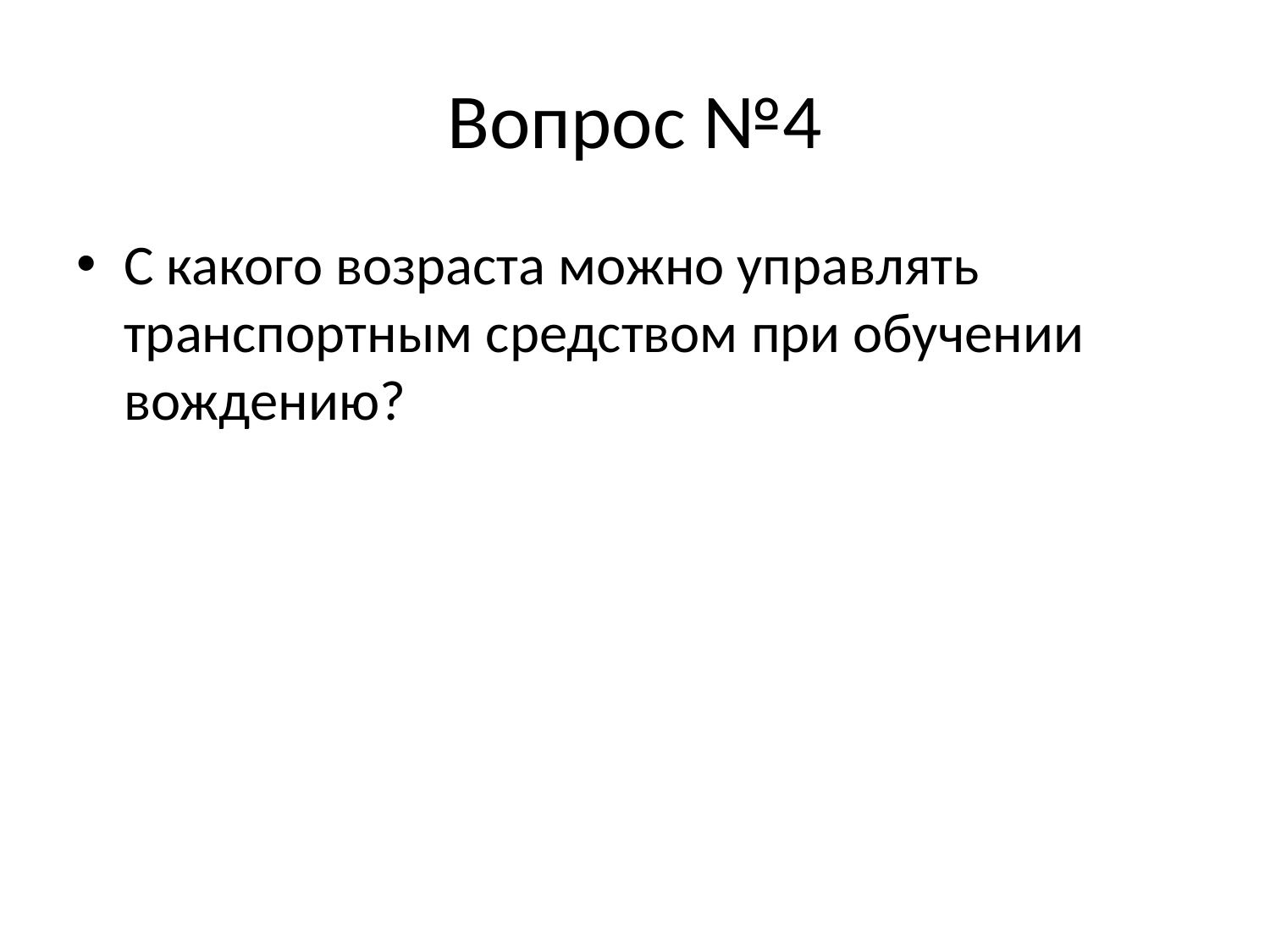

# Вопрос №4
С какого возраста можно управлять транспортным средством при обучении вождению?